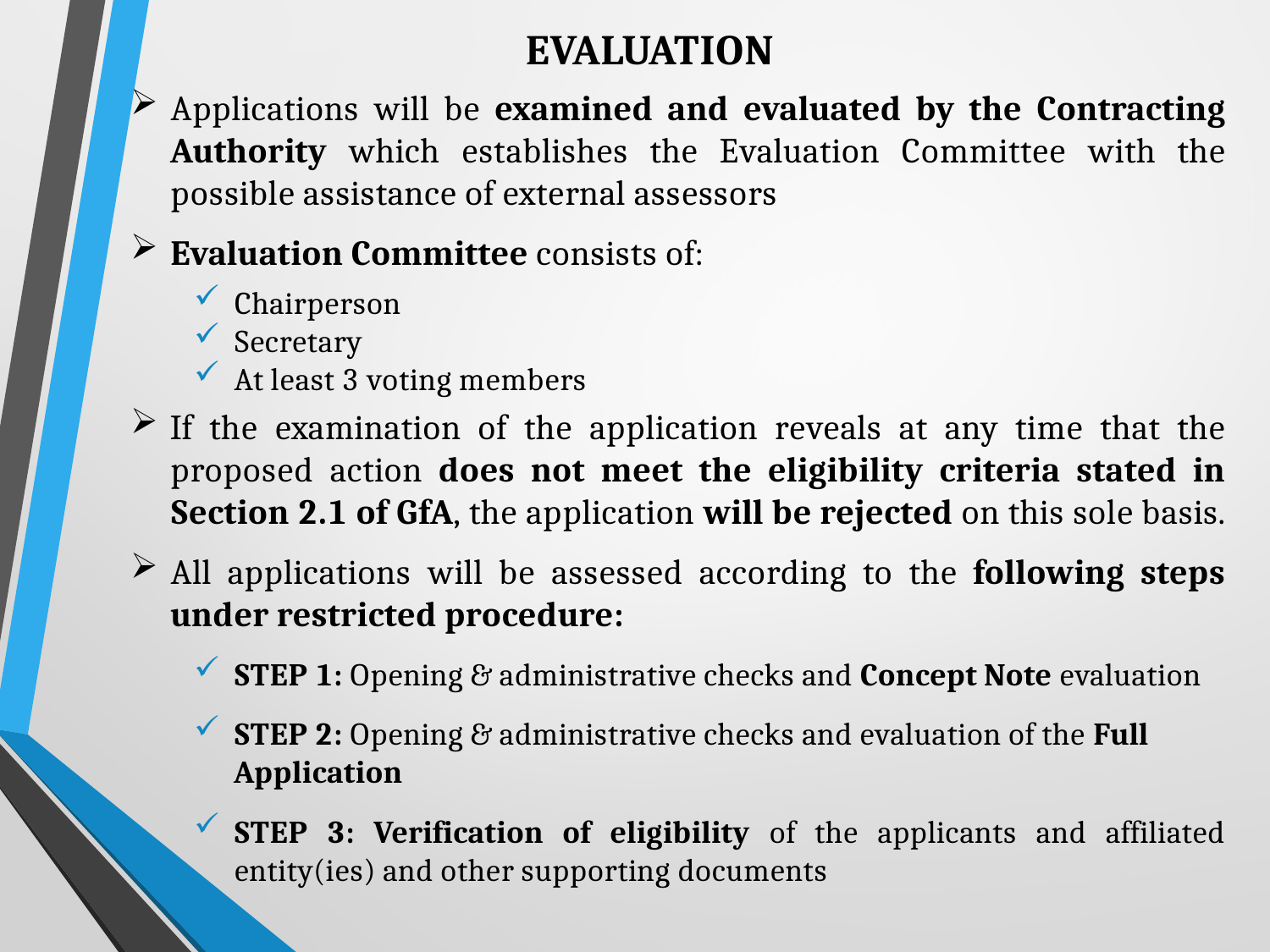

# EVALUATION
Applications will be examined and evaluated by the Contracting Authority which establishes the Evaluation Committee with the possible assistance of external assessors
Evaluation Committee consists of:
Chairperson
Secretary
At least 3 voting members
If the examination of the application reveals at any time that the proposed action does not meet the eligibility criteria stated in Section 2.1 of GfA, the application will be rejected on this sole basis.
All applications will be assessed according to the following steps under restricted procedure:
STEP 1: Opening & administrative checks and Concept Note evaluation
STEP 2: Opening & administrative checks and evaluation of the Full Application
STEP 3: Verification of eligibility of the applicants and affiliated entity(ies) and other supporting documents